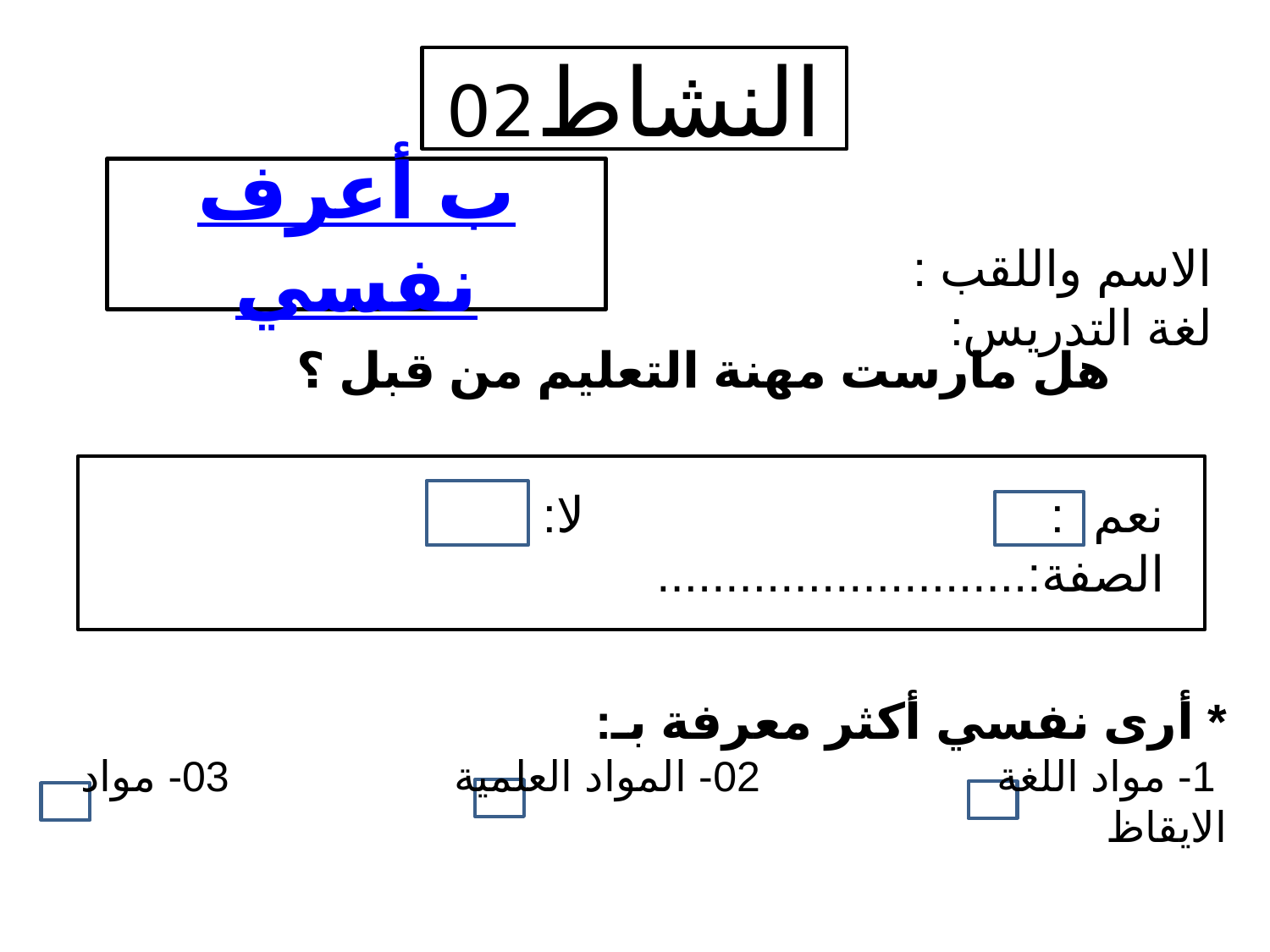

النشاط02

الاسم واللقب :
لغة التدريس:
أعرف بنفسي
هل مارست مهنة التعليم من قبل ؟
   نعم:                                    لا:
  الصفة:...........................

* أرى نفسي أكثر معرفة بـ:
 1- مواد اللغة                    02- المواد العلمية                   03- مواد الايقاظ